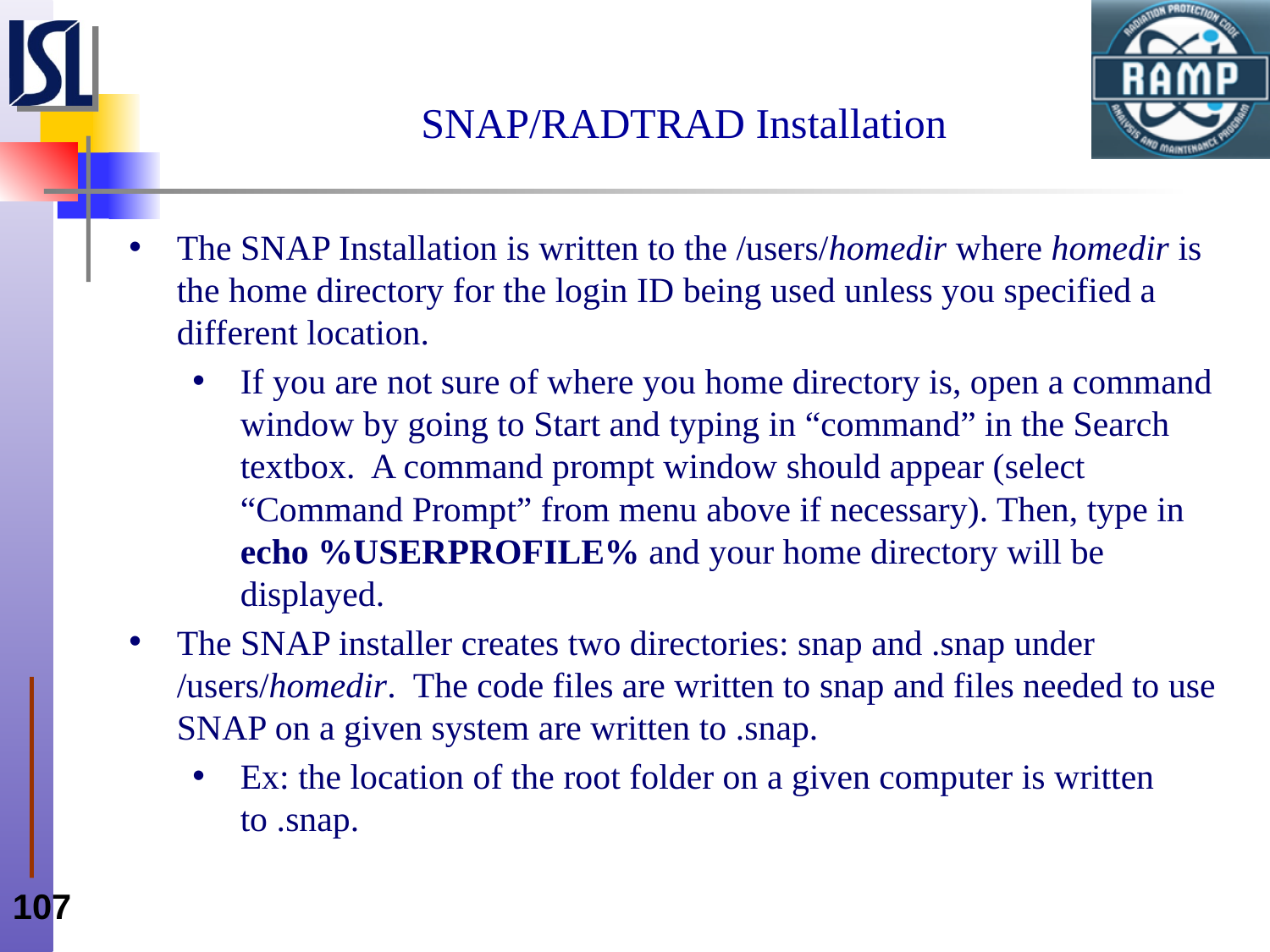

# SNAP/RADTRAD Installation
The SNAP Installation is written to the /users/homedir where homedir is the home directory for the login ID being used unless you specified a different location.
If you are not sure of where you home directory is, open a command window by going to Start and typing in “command” in the Search textbox.  A command prompt window should appear (select “Command Prompt” from menu above if necessary). Then, type in echo %USERPROFILE% and your home directory will be displayed.
The SNAP installer creates two directories: snap and .snap under /users/homedir.  The code files are written to snap and files needed to use SNAP on a given system are written to .snap.
Ex: the location of the root folder on a given computer is written to .snap.